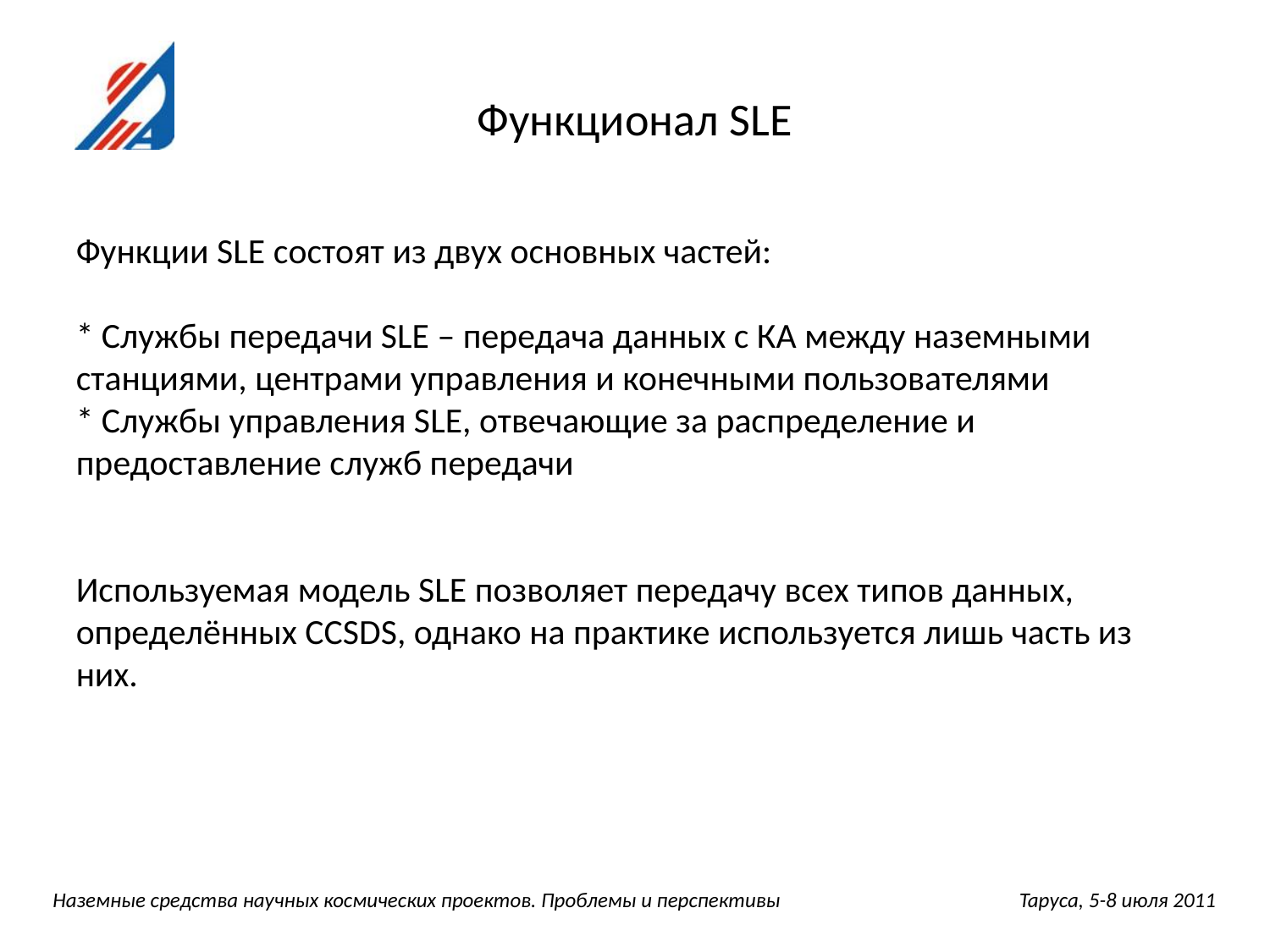

Функционал SLE
Функции SLE состоят из двух основных частей:

* Службы передачи SLE – передача данных с КА между наземными станциями, центрами управления и конечными пользователями
* Службы управления SLE, отвечающие за распределение и предоставление служб передачи

Используемая модель SLE позволяет передачу всех типов данных, определённых CCSDS, однако на практике используется лишь часть из них.

Наземные средства научных космических проектов. Проблемы и перспективы		                Таруса, 5-8 июля 2011